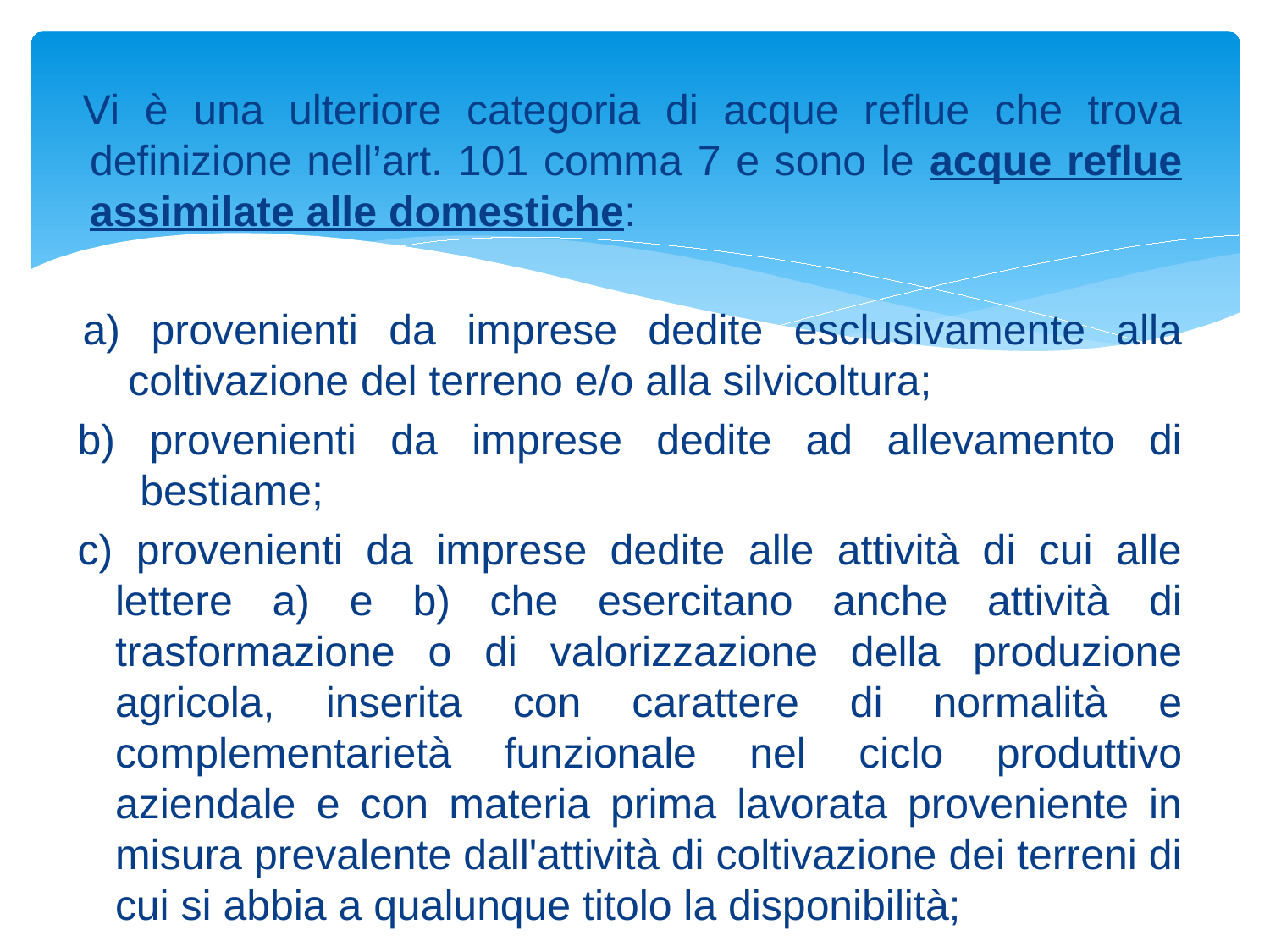

Vi è una ulteriore categoria di acque reflue che trova definizione nell’art. 101 comma 7 e sono le acque reflue assimilate alle domestiche:

a) provenienti da imprese dedite esclusivamente alla coltivazione del terreno e/o alla silvicoltura;
b) provenienti da imprese dedite ad allevamento di bestiame;
c) provenienti da imprese dedite alle attività di cui alle lettere a) e b) che esercitano anche attività di trasformazione o di valorizzazione della produzione agricola, inserita con carattere di normalità e complementarietà funzionale nel ciclo produttivo aziendale e con materia prima lavorata proveniente in misura prevalente dall'attività di coltivazione dei terreni di cui si abbia a qualunque titolo la disponibilità;